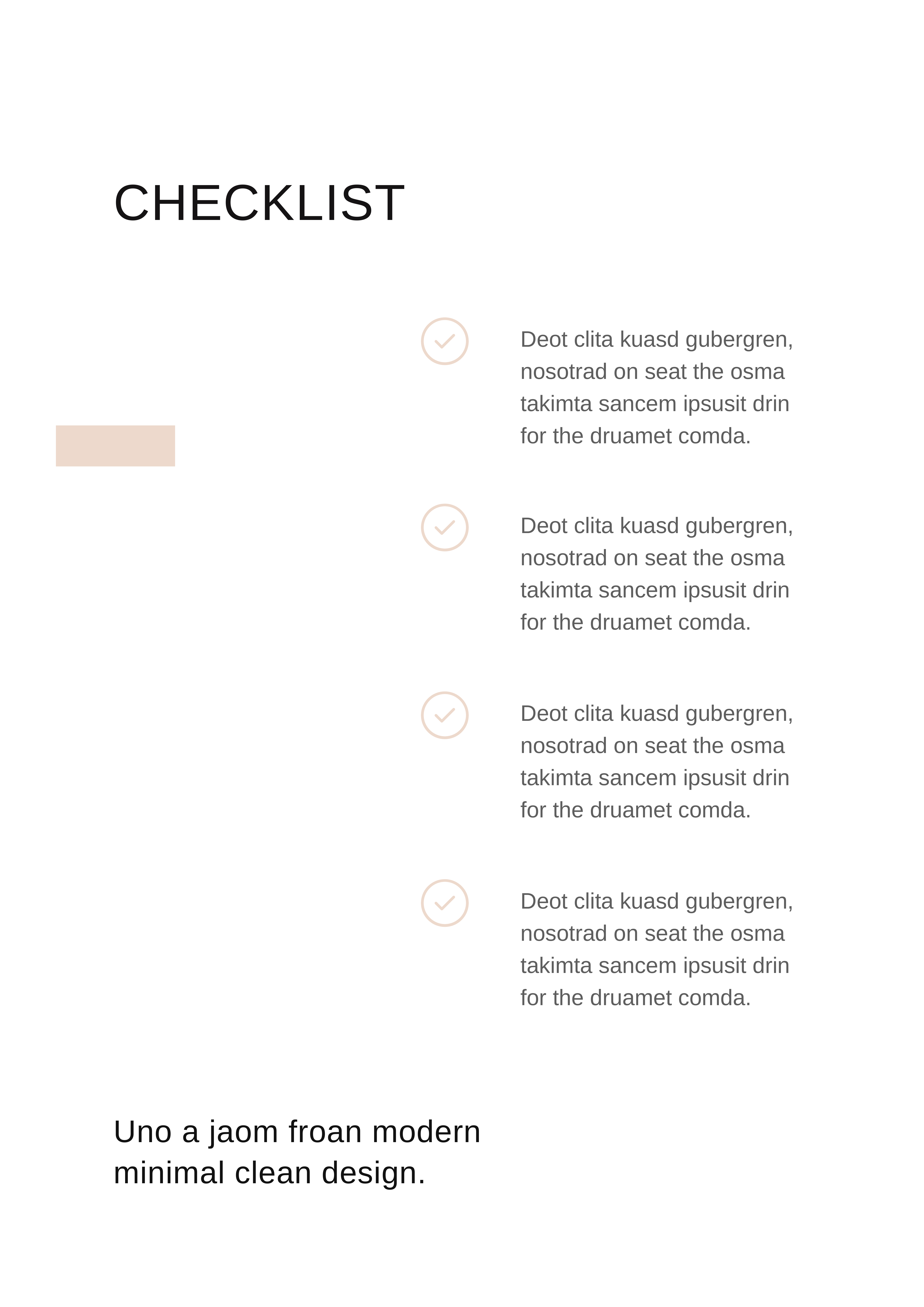

CHECKLIST

Deot clita kuasd gubergren, nosotrad on seat the osma takimta sancem ipsusit drin for the druamet comda.

Deot clita kuasd gubergren, nosotrad on seat the osma takimta sancem ipsusit drin for the druamet comda.

Deot clita kuasd gubergren, nosotrad on seat the osma takimta sancem ipsusit drin for the druamet comda.

Deot clita kuasd gubergren, nosotrad on seat the osma takimta sancem ipsusit drin for the druamet comda.
Uno a jaom froan modern minimal clean design.